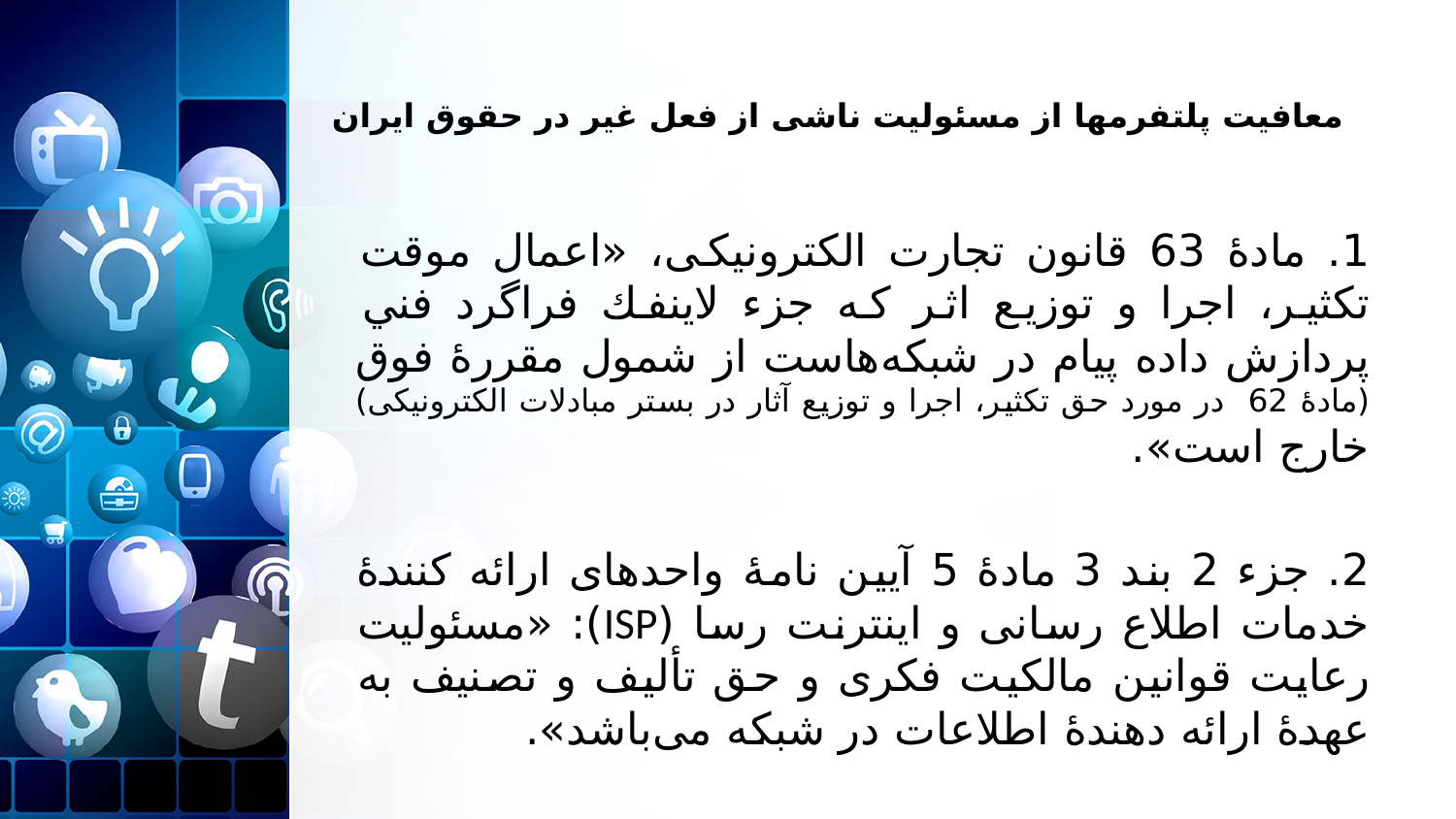

# معافیت پلتفرمها از مسئولیت ناشی از فعل غیر در حقوق ایران
1. مادۀ 63 قانون تجارت الکترونیکی، «اعمال موقت تكثیر، اجرا و توزیع اثر که جزء لاینفك فراگرد فني پردازش داده پیام در شبکه‌هاست از شمول مقررۀ فوق (مادۀ 62  در مورد حق تکثیر، اجرا و توزیع آثار در بستر مبادلات الکترونیکی) خارج است».

2. جزء 2 بند 3 مادۀ 5 آیین نامۀ واحدهای ارائه کنندۀ خدمات اطلاع رسانی و اینترنت رسا (ISP): «مسئولیت رعایت قوانین مالکیت فکری و حق تألیف و تصنیف به عهدۀ ارائه دهندۀ اطلاعات در شبکه می‌باشد».